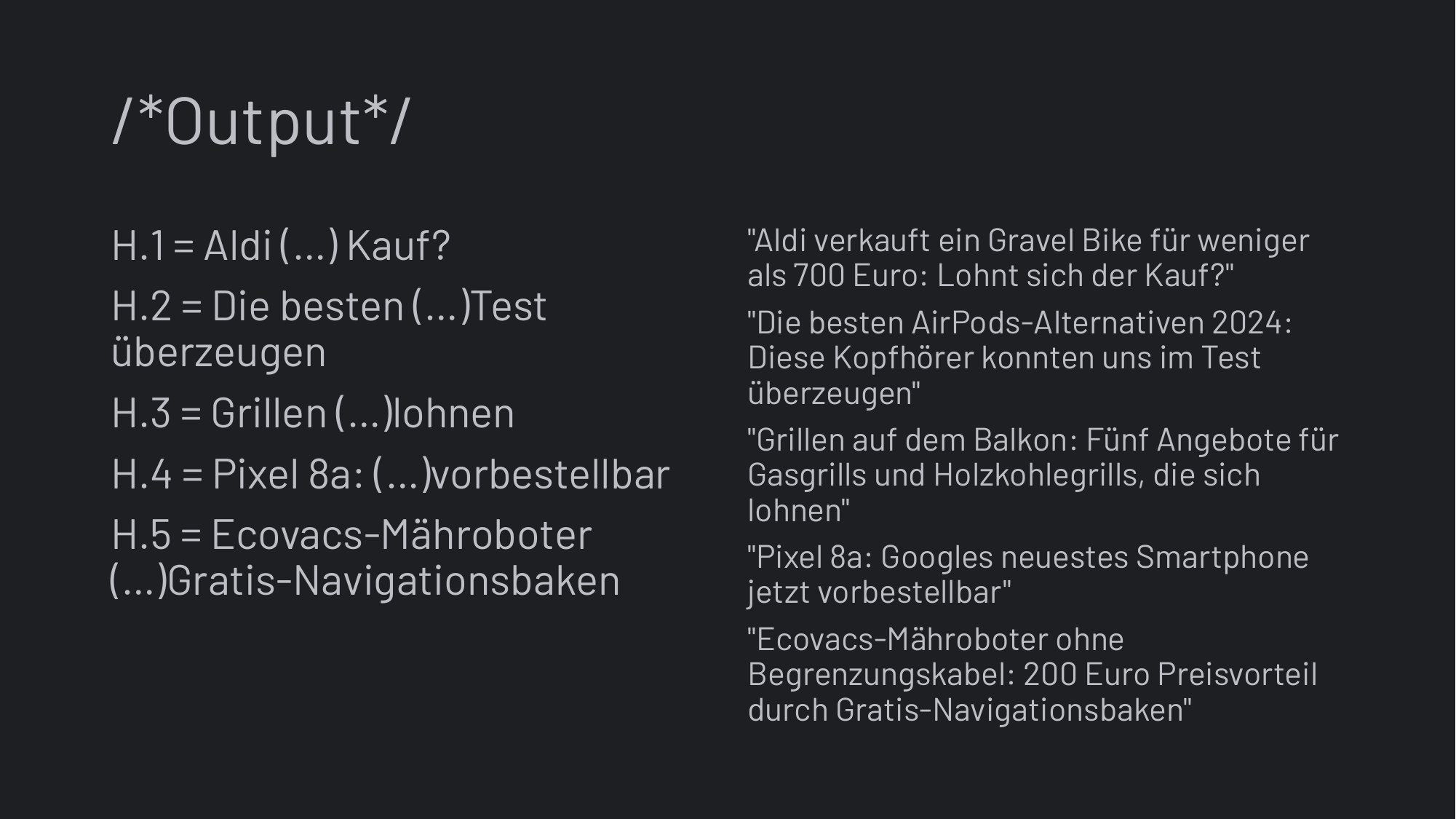

# /*Output*/
H.1 = Aldi (…) Kauf?
H.2 = Die besten (…)Test überzeugen
H.3 = Grillen (…)lohnen
H.4 = Pixel 8a: (…)vorbestellbar
H.5 = Ecovacs-Mähroboter (…)Gratis-Navigationsbaken
"Aldi verkauft ein Gravel Bike für weniger als 700 Euro: Lohnt sich der Kauf?"
"Die besten AirPods-Alternativen 2024: Diese Kopfhörer konnten uns im Test überzeugen"
"Grillen auf dem Balkon: Fünf Angebote für Gasgrills und Holzkohlegrills, die sich lohnen"
"Pixel 8a: Googles neuestes Smartphone jetzt vorbestellbar"
"Ecovacs-Mähroboter ohne Begrenzungskabel: 200 Euro Preisvorteil durch Gratis-Navigationsbaken"